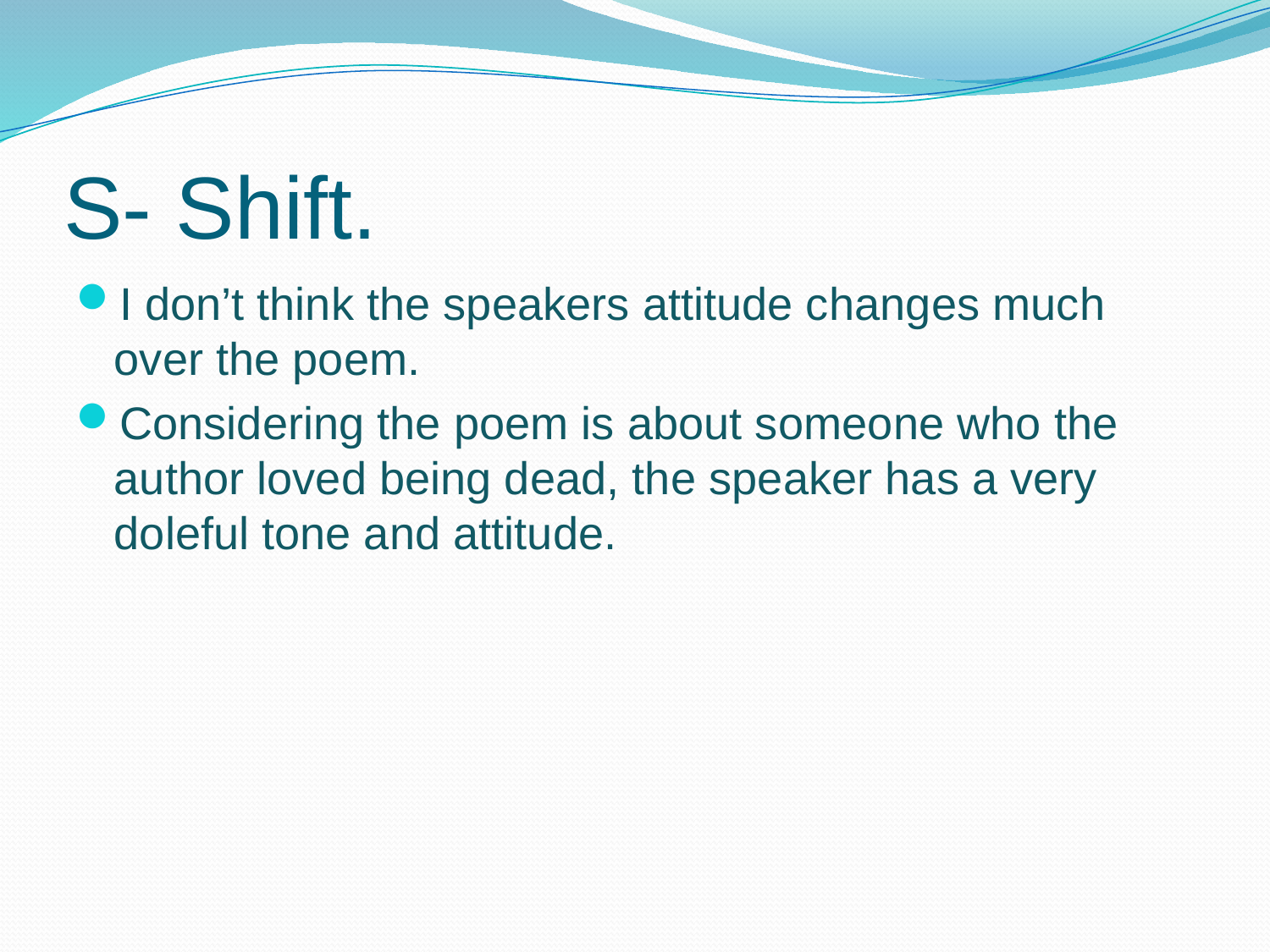

# S- Shift.
I don’t think the speakers attitude changes much over the poem.
Considering the poem is about someone who the author loved being dead, the speaker has a very doleful tone and attitude.